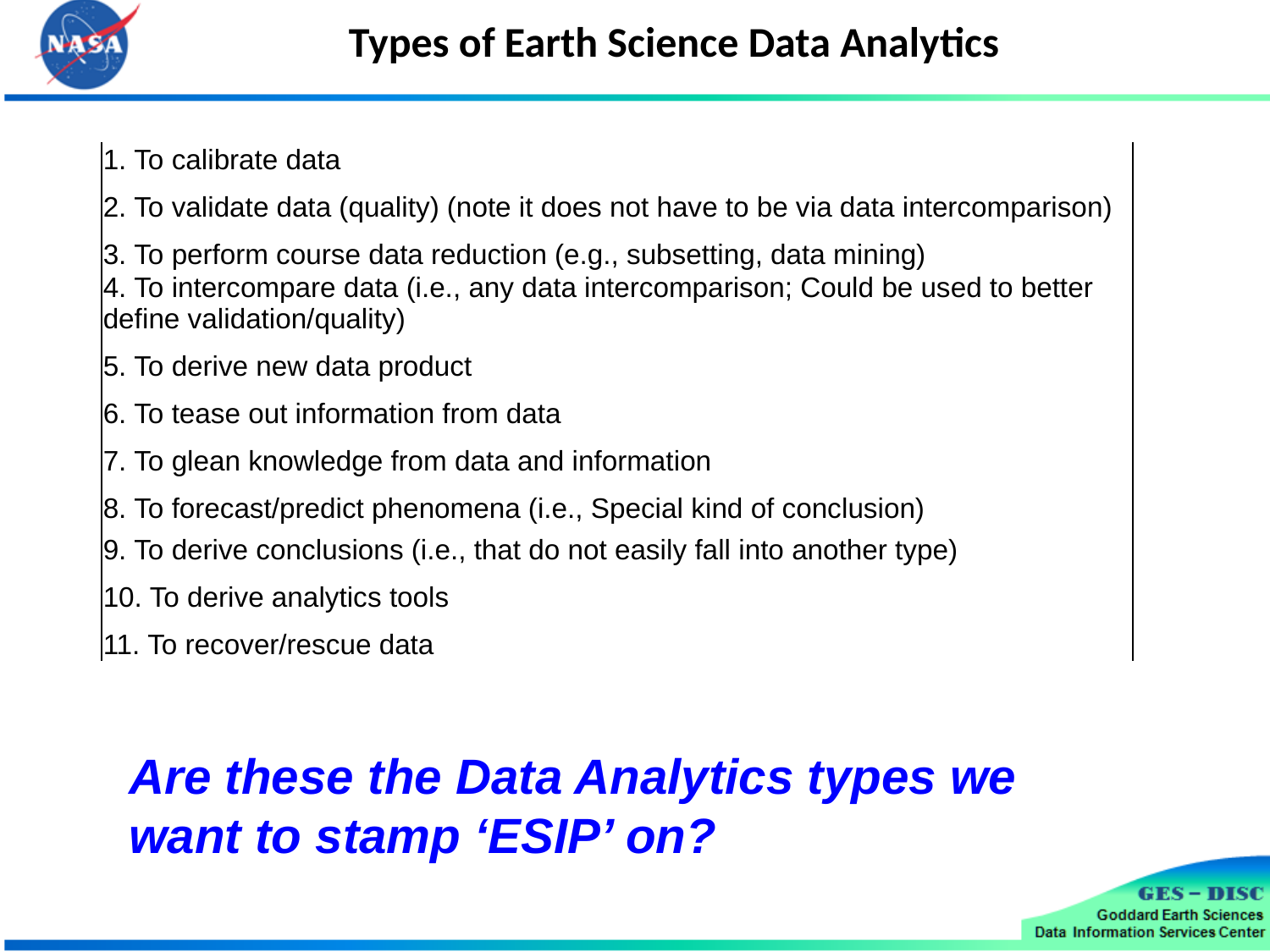

# Types of Earth Science Data Analytics
| 1. To calibrate data |  |  |  |  |  |  |  |  |  |  |  |  |
| --- | --- | --- | --- | --- | --- | --- | --- | --- | --- | --- | --- | --- |
| 2. To validate data (quality) (note it does not have to be via data intercomparison) |  |  |  |  |  |  |  |  |  |  |  |  |
| 3. To perform course data reduction (e.g., subsetting, data mining) |  |  |  |  |  |  |  |  |  |  |  |  |
| 4. To intercompare data (i.e., any data intercomparison; Could be used to better define validation/quality) |  |  |  |  |  |  |  |  |  |  |  |  |
| 5. To derive new data product |  |  |  |  |  |  |  |  |  |  |  |  |
| 6. To tease out information from data |  |  |  |  |  |  |  |  |  |  |  |  |
| 7. To glean knowledge from data and information |  |  |  |  |  |  |  |  |  |  |  |  |
| 8. To forecast/predict phenomena (i.e., Special kind of conclusion) |  |  |  |  |  |  |  |  |  |  |  |  |
| 9. To derive conclusions (i.e., that do not easily fall into another type) |  |  |  |  |  |  |  |  |  |  |  |  |
| 10. To derive analytics tools |  |  |  |  |  |  |  |  |  |  |  |  |
| 11. To recover/rescue data |  |  |  |  |  |  |  |  |  |  |  |  |
Are these the Data Analytics types we want to stamp ‘ESIP’ on?